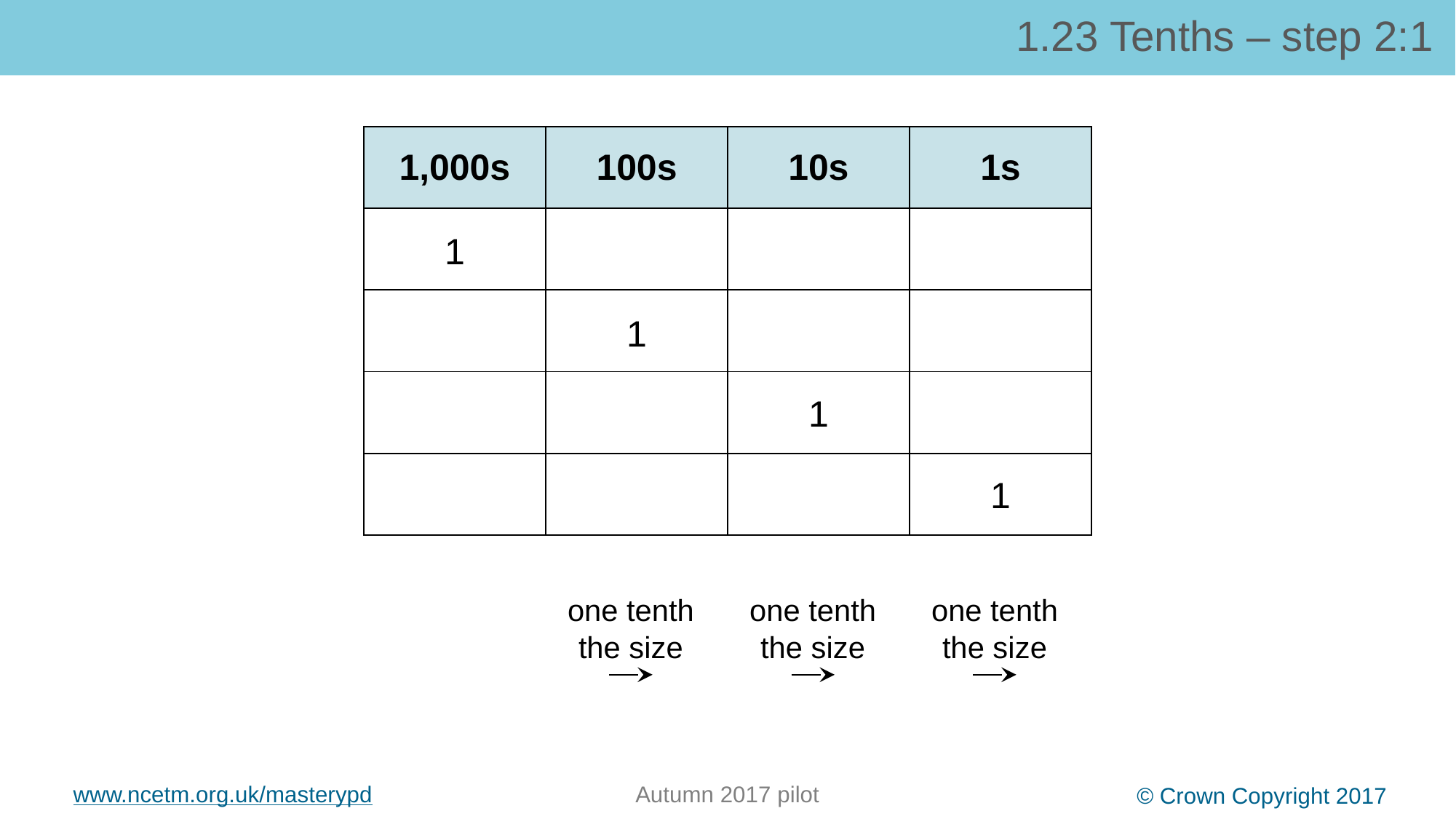

1.23 Tenths – step 2:1
| 1,000s | 100s | 10s | 1s |
| --- | --- | --- | --- |
|  |  |  |  |
|  |  |  |  |
|  |  |  |  |
|  |  |  |  |
1
1
1
1
1
1
1

one tenth
the size

one tenth
the size

one tenth
the size